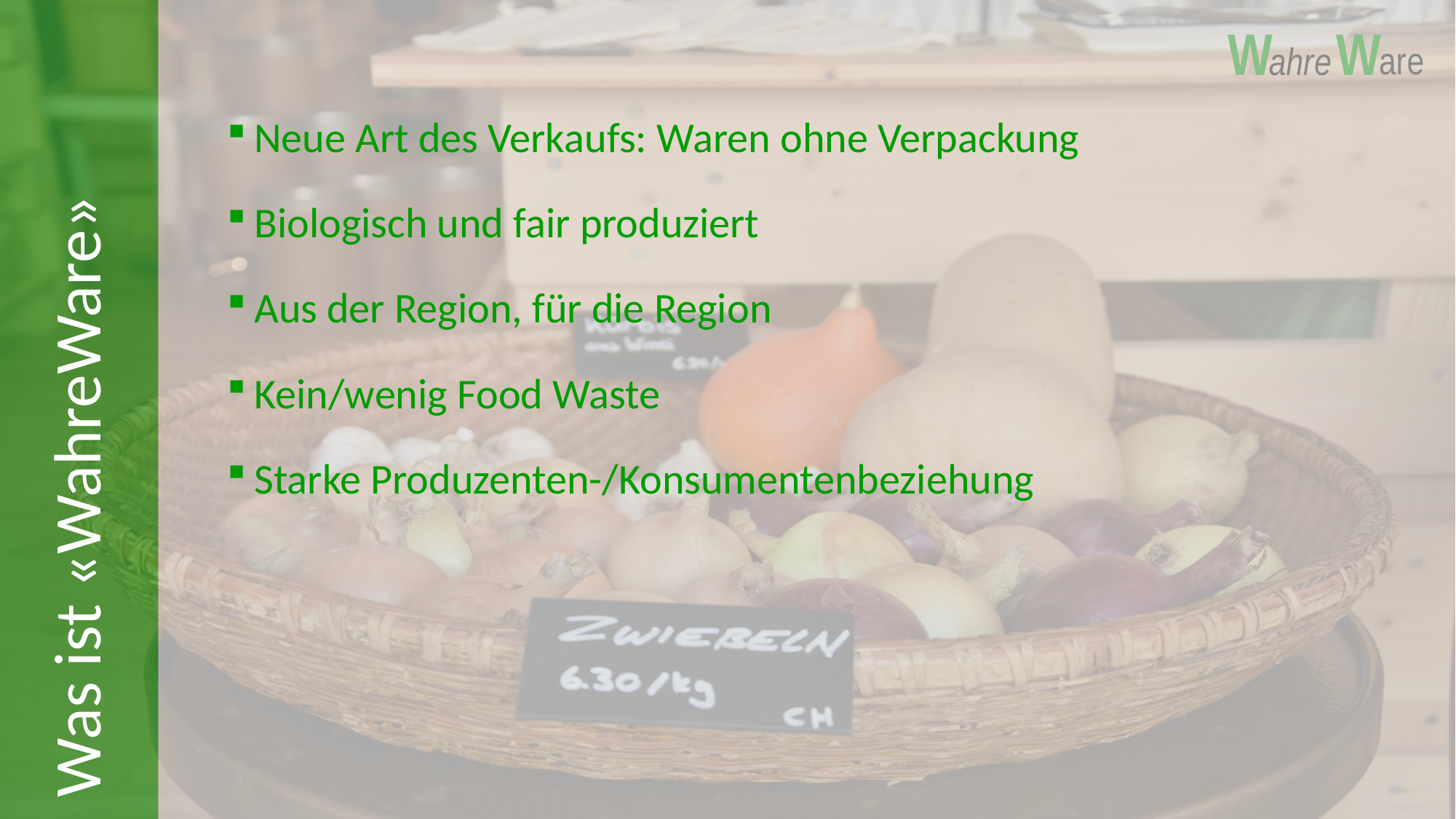

Neue Art des Verkaufs: Waren ohne Verpackung
Biologisch und fair produziert
Aus der Region, für die Region
Kein/wenig Food Waste
Starke Produzenten-/Konsumentenbeziehung
# Was ist «WahreWare»